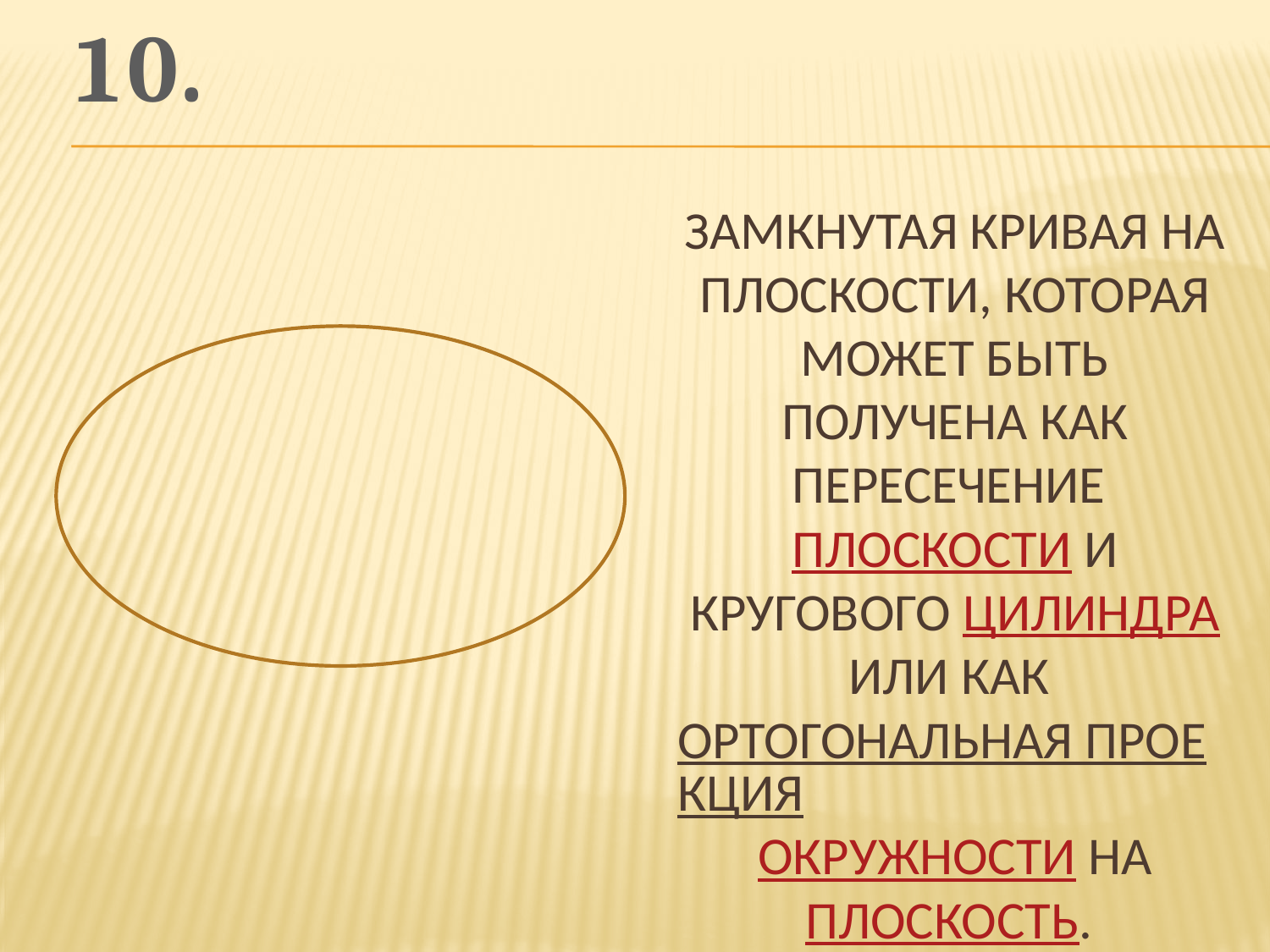

10.
# замкнутая кривая на плоскости, которая может быть получена как пересечение плоскости и кругового цилиндра или как ортогональная проекция окружности на плоскость.